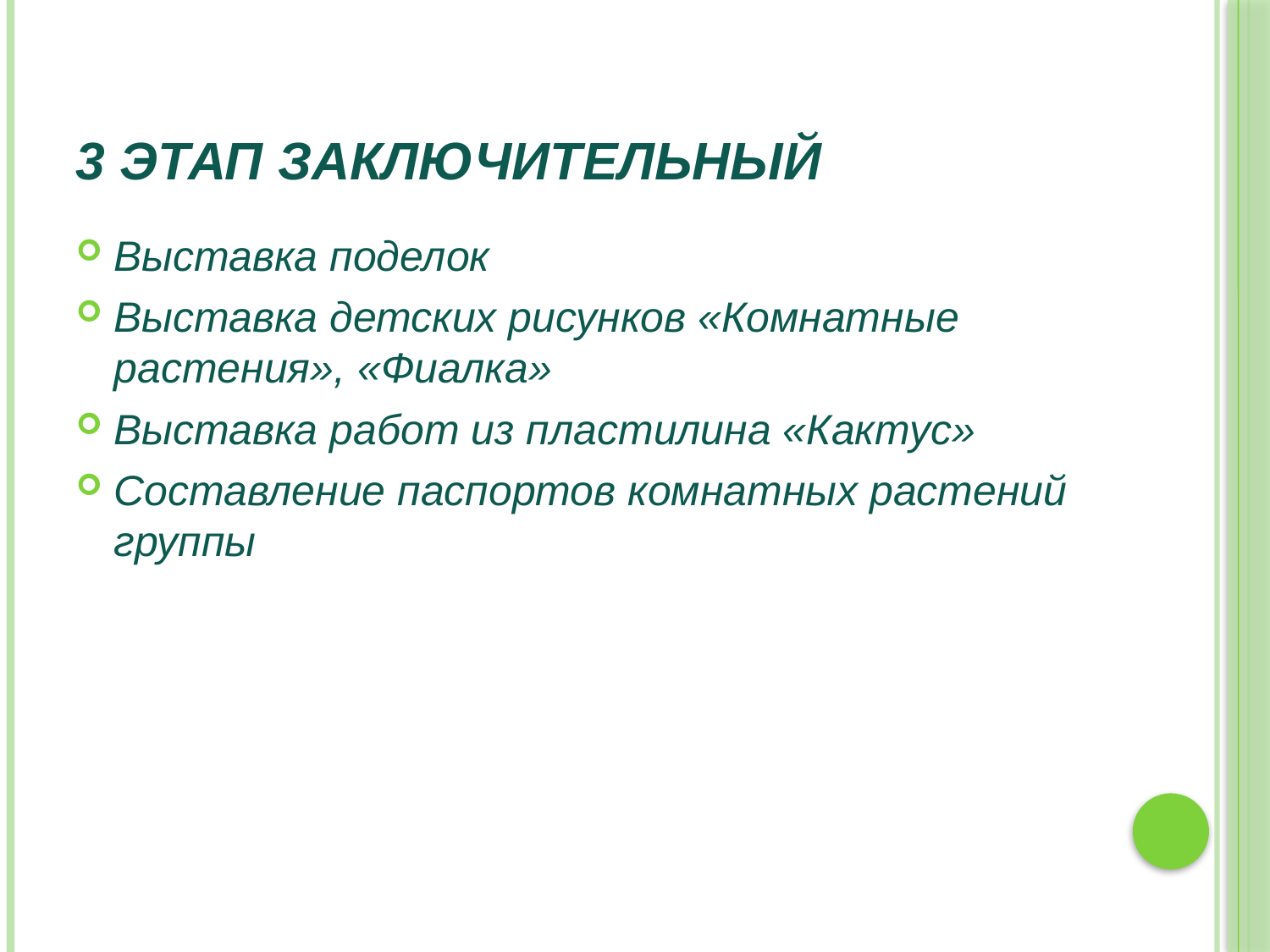

# 3 этап заключительный
Выставка поделок
Выставка детских рисунков «Комнатные растения», «Фиалка»
Выставка работ из пластилина «Кактус»
Составление паспортов комнатных растений группы